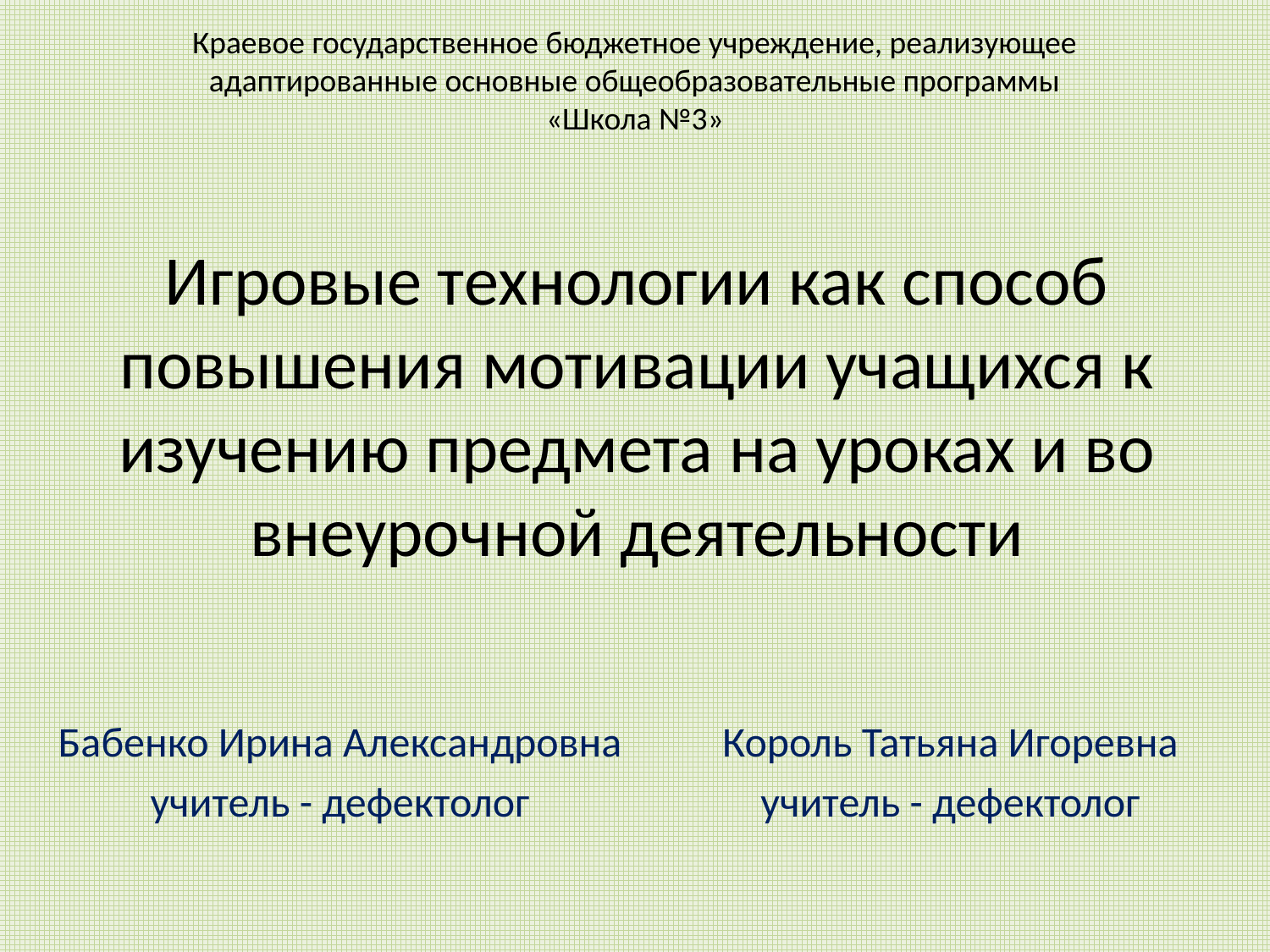

Краевое государственное бюджетное учреждение, реализующее адаптированные основные общеобразовательные программы
«Школа №3»
# Игровые технологии как способ повышения мотивации учащихся к изучению предмета на уроках и во внеурочной деятельности
Бабенко Ирина Александровна
учитель - дефектолог
Король Татьяна Игоревна
учитель - дефектолог